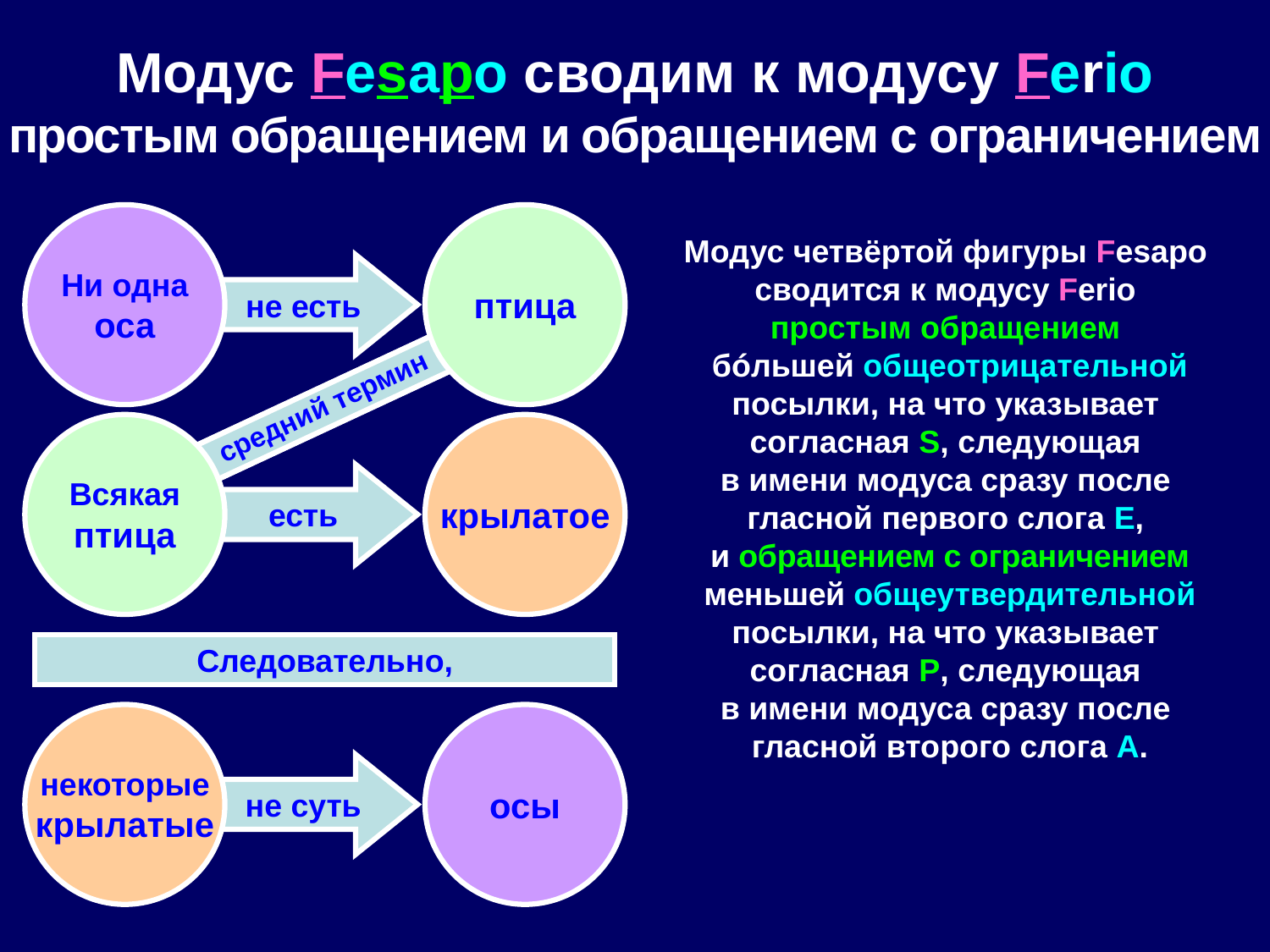

Модус Fesapo сводим к модусу Ferio
простым обращением и обращением с ограничением
Ни одна
оса
птица
Модус четвёртой фигуры Fesapo
сводится к модусу Ferio
простым обращением
бóльшей общеотрицательной посылки, на что указывает
согласная S, следующая
в имени модуса сразу после
гласной первого слога E,
и обращением с ограничением меньшей общеутвердительной посылки, на что указывает
согласная P, следующая
в имени модуса сразу после
гласной второго слога A.
не есть
не есть
 средний термин
Всякая
птица
крылатое
есть
Следовательно,
некоторые
крылатые
осы
не суть